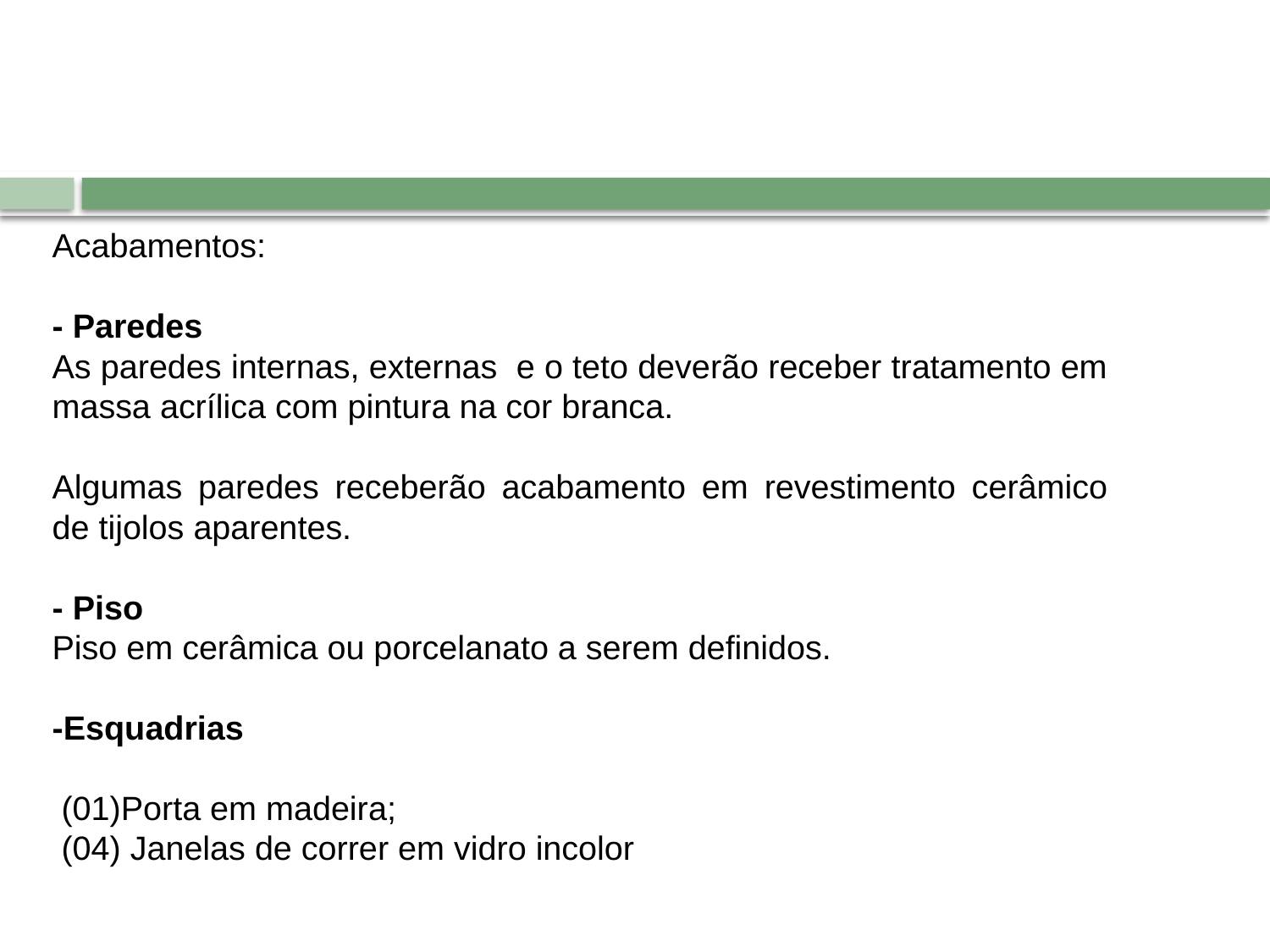

#
Acabamentos:

- Paredes
As paredes internas, externas  e o teto deverão receber tratamento em massa acrílica com pintura na cor branca.

Algumas paredes receberão acabamento em revestimento cerâmico de tijolos aparentes.

- Piso
Piso em cerâmica ou porcelanato a serem definidos.

-Esquadrias

 (01)Porta em madeira;
 (04) Janelas de correr em vidro incolor